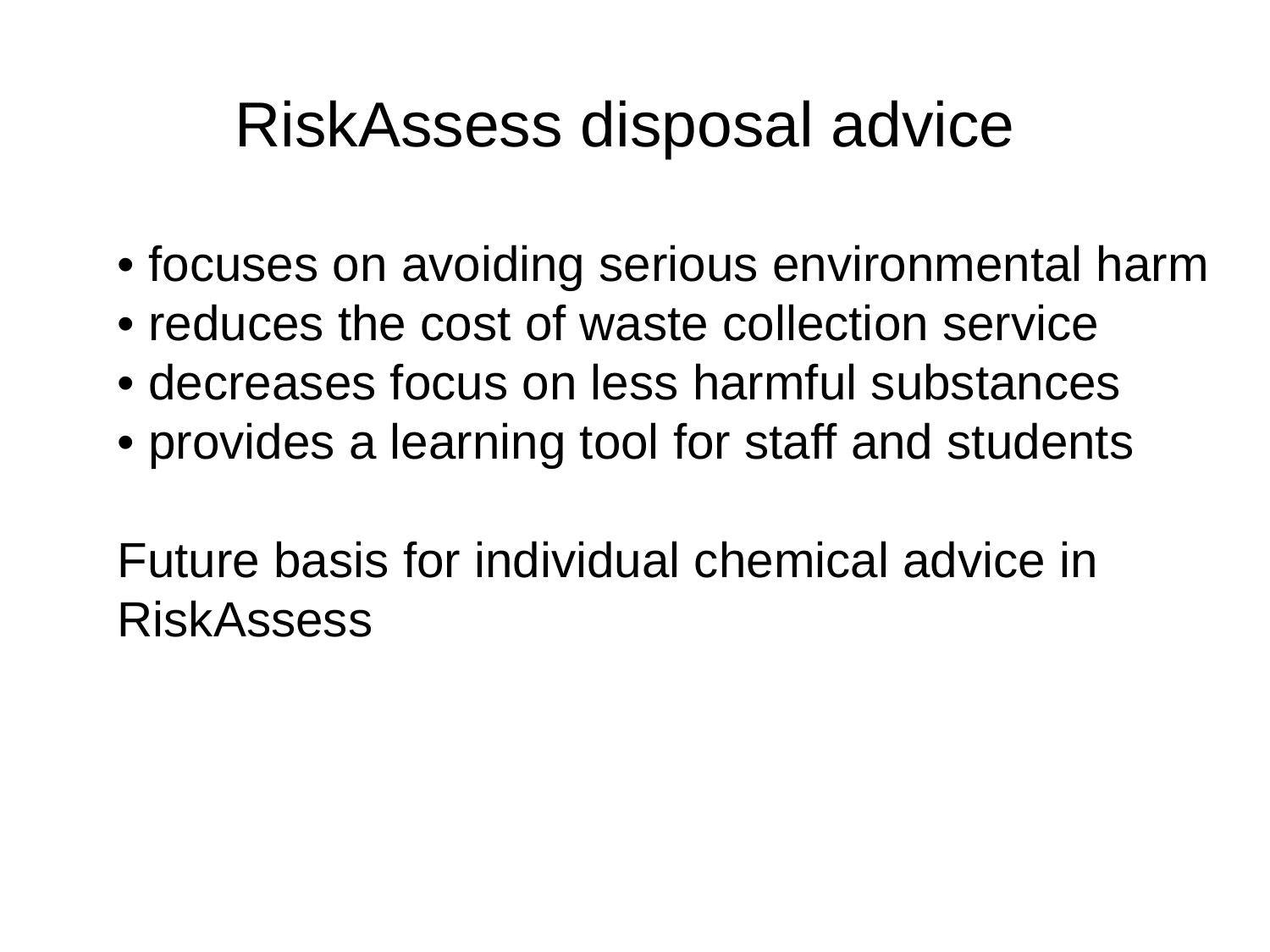

# RiskAssess disposal advice
• focuses on avoiding serious environmental harm
• reduces the cost of waste collection service
• decreases focus on less harmful substances
• provides a learning tool for staff and students

Future basis for individual chemical advice in RiskAssess